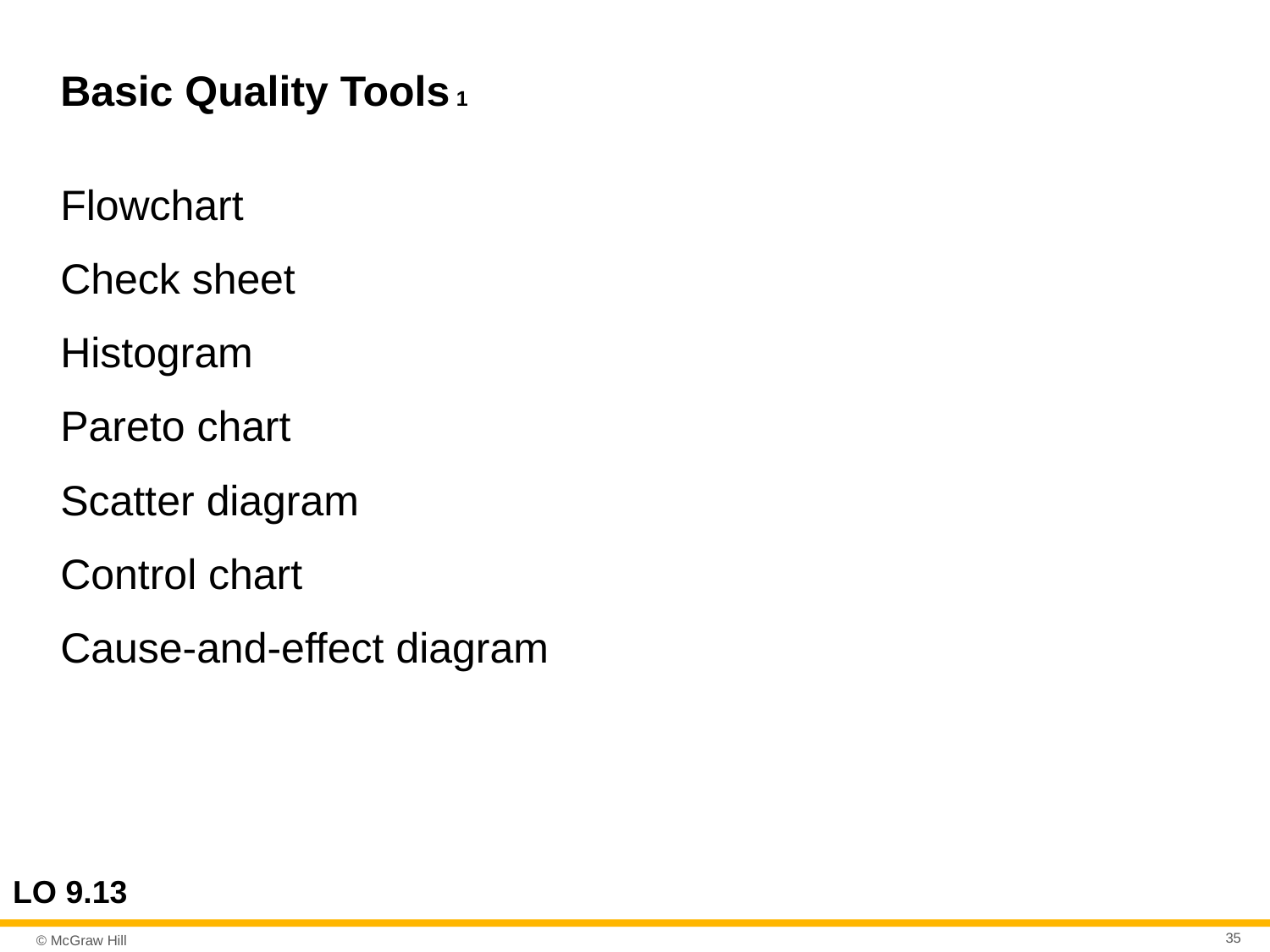

# Basic Quality Tools 1
Flowchart
Check sheet
Histogram
Pareto chart
Scatter diagram
Control chart
Cause-and-effect diagram
LO 9.13